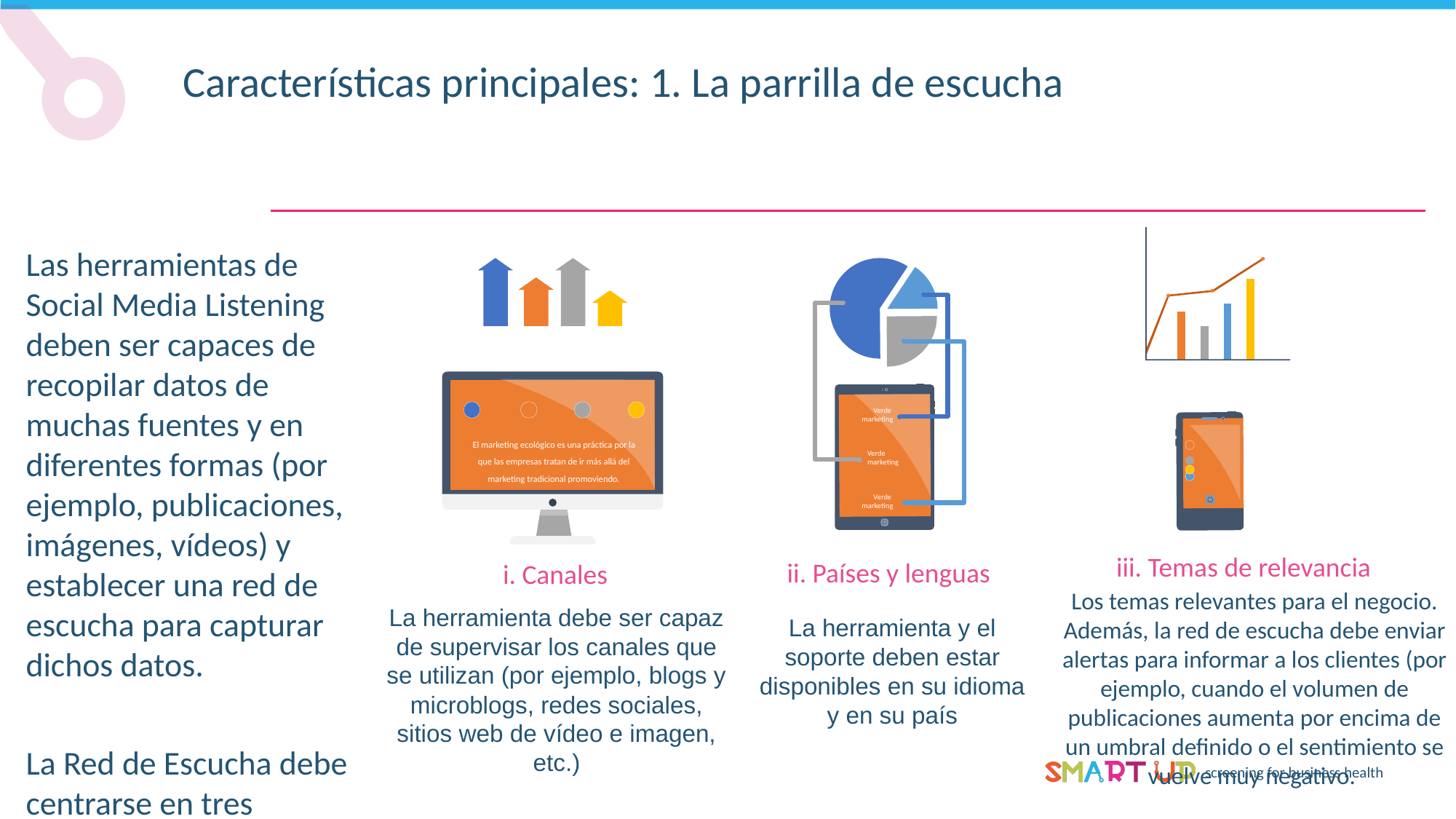

Características principales: 1. La parrilla de escucha

Las herramientas de Social Media Listening deben ser capaces de recopilar datos de muchas fuentes y en diferentes formas (por ejemplo, publicaciones, imágenes, vídeos) y establecer una red de escucha para capturar dichos datos.

La Red de Escucha debe centrarse en tres aspectos principales

Verde
marketing

El marketing ecológico es una práctica por la que las empresas tratan de ir más allá del marketing tradicional promoviendo.
Marketing

Verde
marketing
Verde

Verde

Marketing

Verde
marketing

iii. Temas de relevancia
ii. Países y lenguas
i. Canales
Los temas relevantes para el negocio. Además, la red de escucha debe enviar alertas para informar a los clientes (por ejemplo, cuando el volumen de publicaciones aumenta por encima de un umbral definido o el sentimiento se vuelve muy negativo.
La herramienta debe ser capaz de supervisar los canales que se utilizan (por ejemplo, blogs y microblogs, redes sociales, sitios web de vídeo e imagen, etc.)
La herramienta y el soporte deben estar disponibles en su idioma y en su país